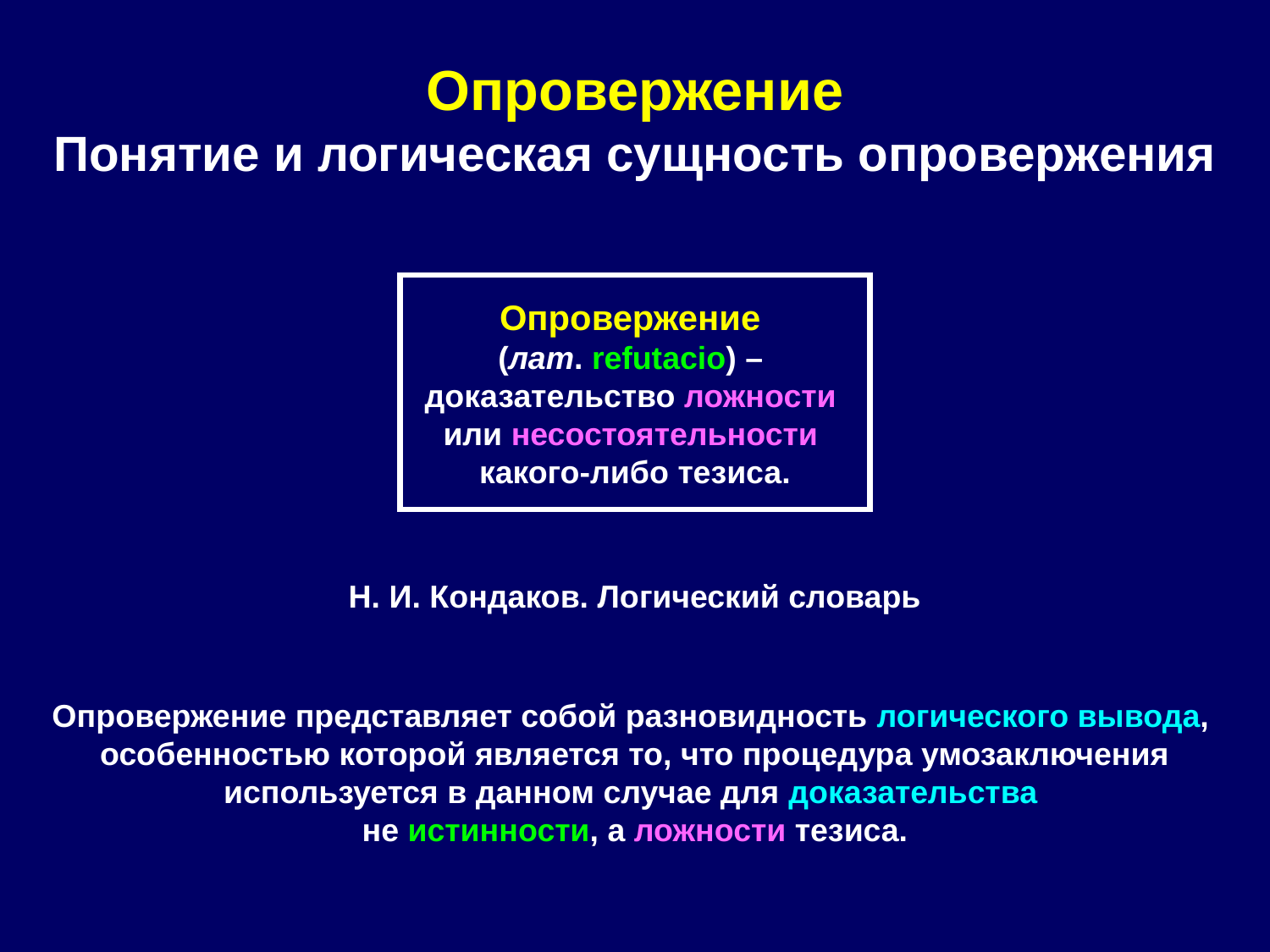

# Опровержение Понятие и логическая сущность опровержения
Опровержение
(лат. refutacio) –
доказательство ложности
или несостоятельности
какого-либо тезиса.
Н. И. Кондаков. Логический словарь
Опровержение представляет собой разновидность логического вывода,
особенностью которой является то, что процедура умозаключения используется в данном случае для доказательства
не истинности, а ложности тезиса.